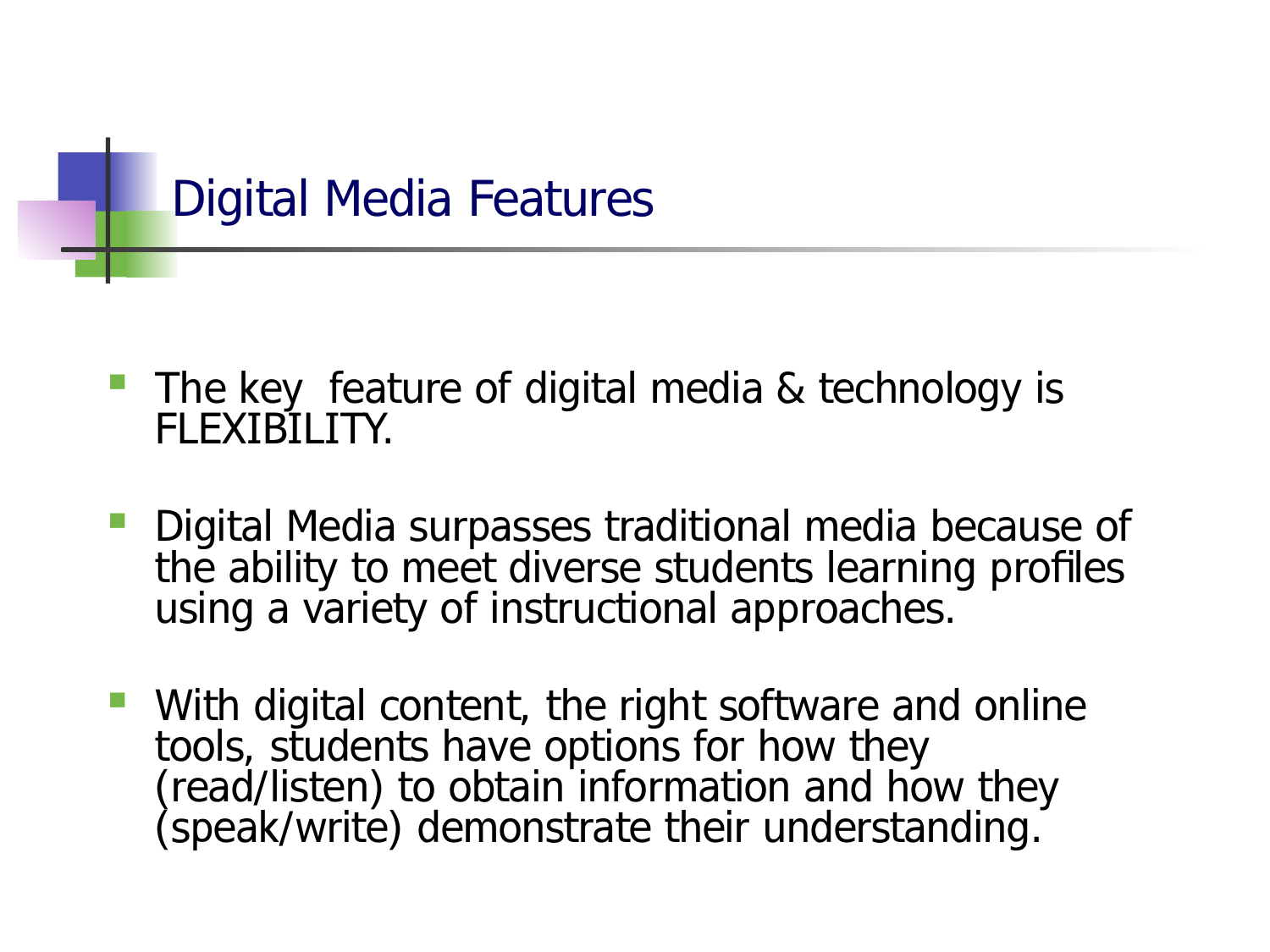

# Digital Media Features

The key  feature of digital media & technology is FLEXIBILITY.

Digital Media surpasses traditional media because of the ability to meet diverse students learning profiles using a variety of instructional approaches.

With digital content, the right software and online tools, students have options for how they (read/listen) to obtain information and how they (speak/write) demonstrate their understanding.